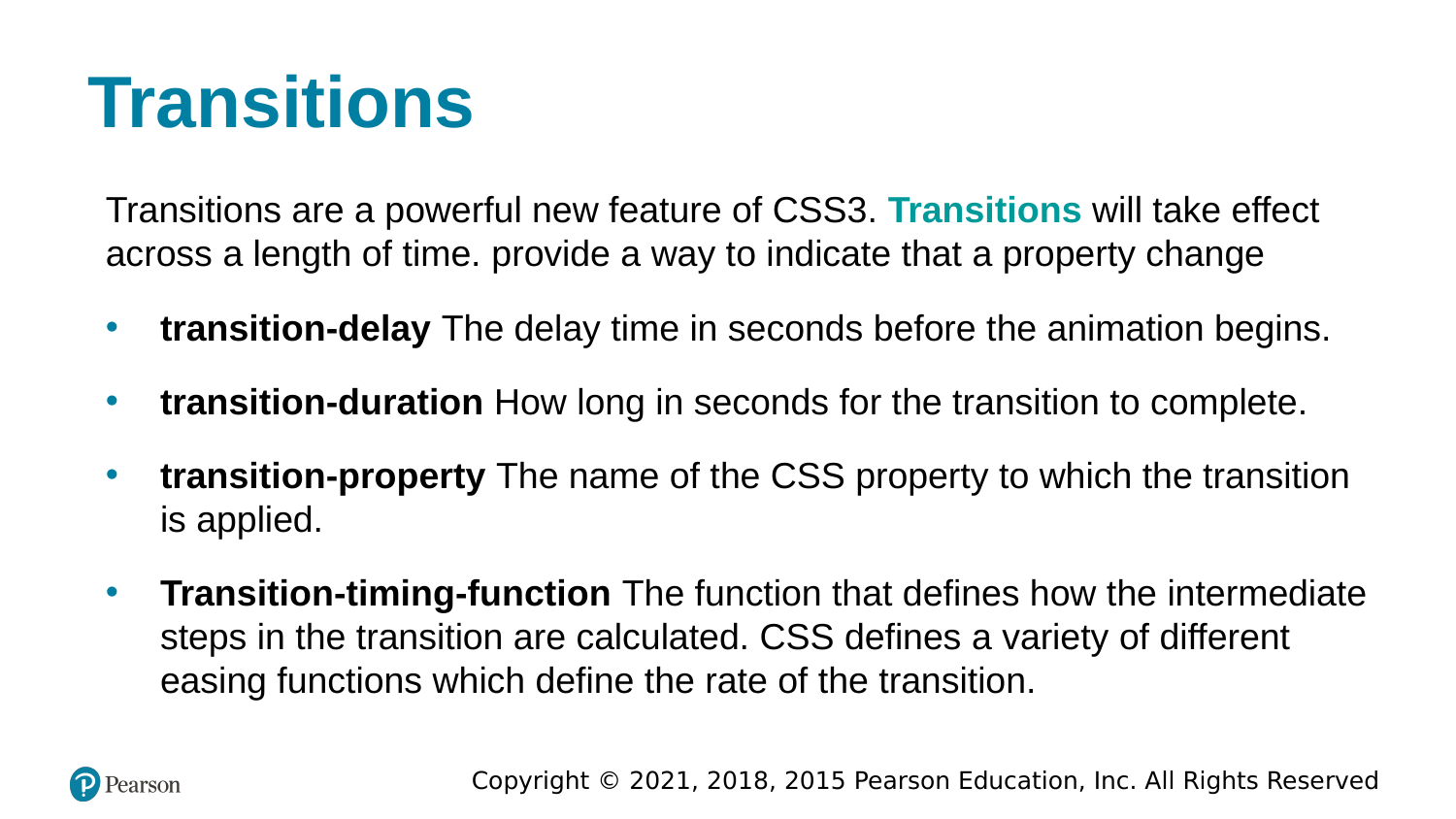

# Transitions
Transitions are a powerful new feature of CSS3. Transitions will take effect across a length of time. provide a way to indicate that a property change
transition-delay The delay time in seconds before the animation begins.
transition-duration How long in seconds for the transition to complete.
transition-property The name of the CSS property to which the transition is applied.
Transition-timing-function The function that defines how the intermediate steps in the transition are calculated. CSS defines a variety of different easing functions which define the rate of the transition.